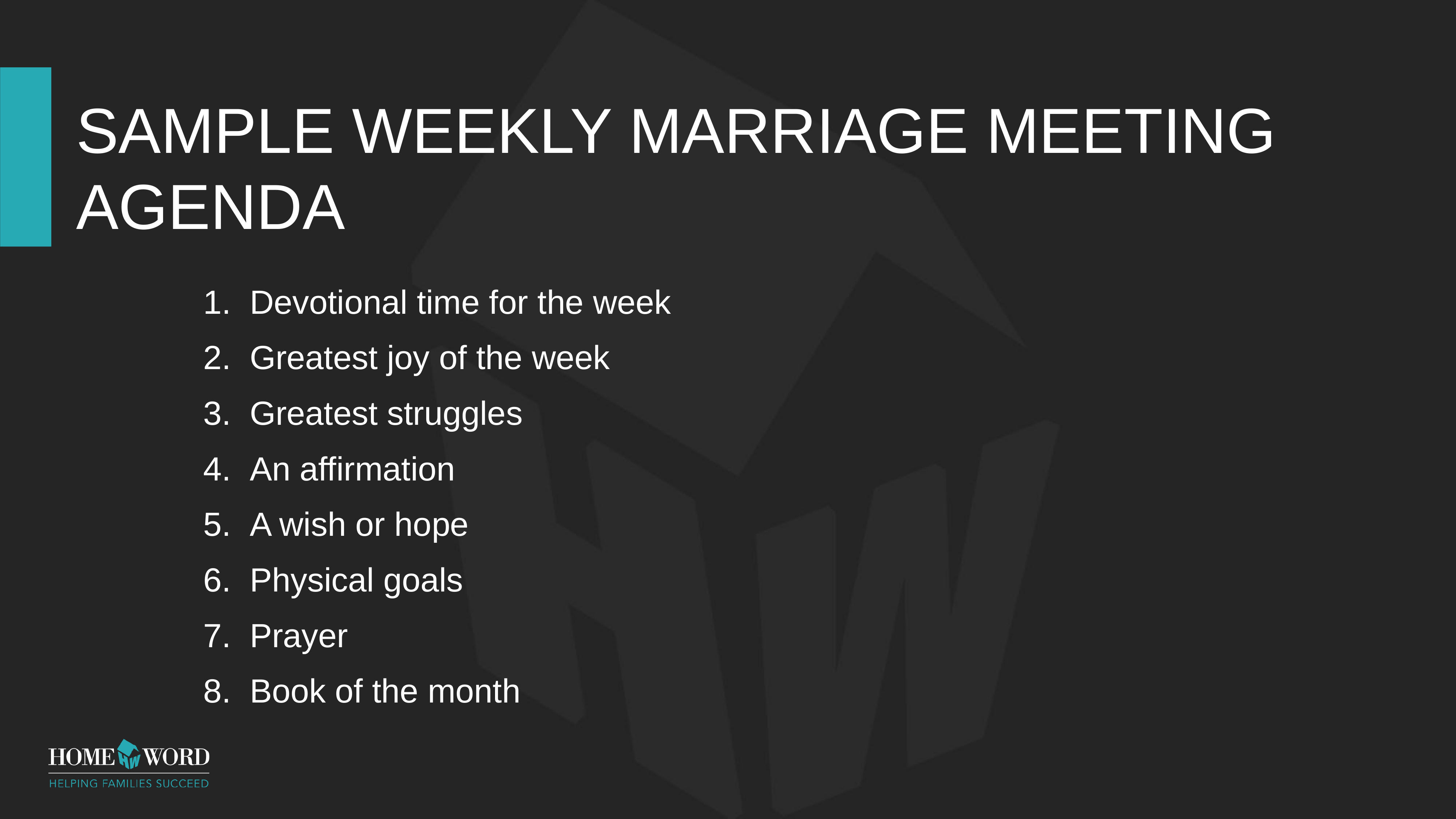

# SAMPLE WEEKLY MARRIAGE MEETING AGENDA
Devotional time for the week
Greatest joy of the week
Greatest struggles
An affirmation
A wish or hope
Physical goals
Prayer
Book of the month